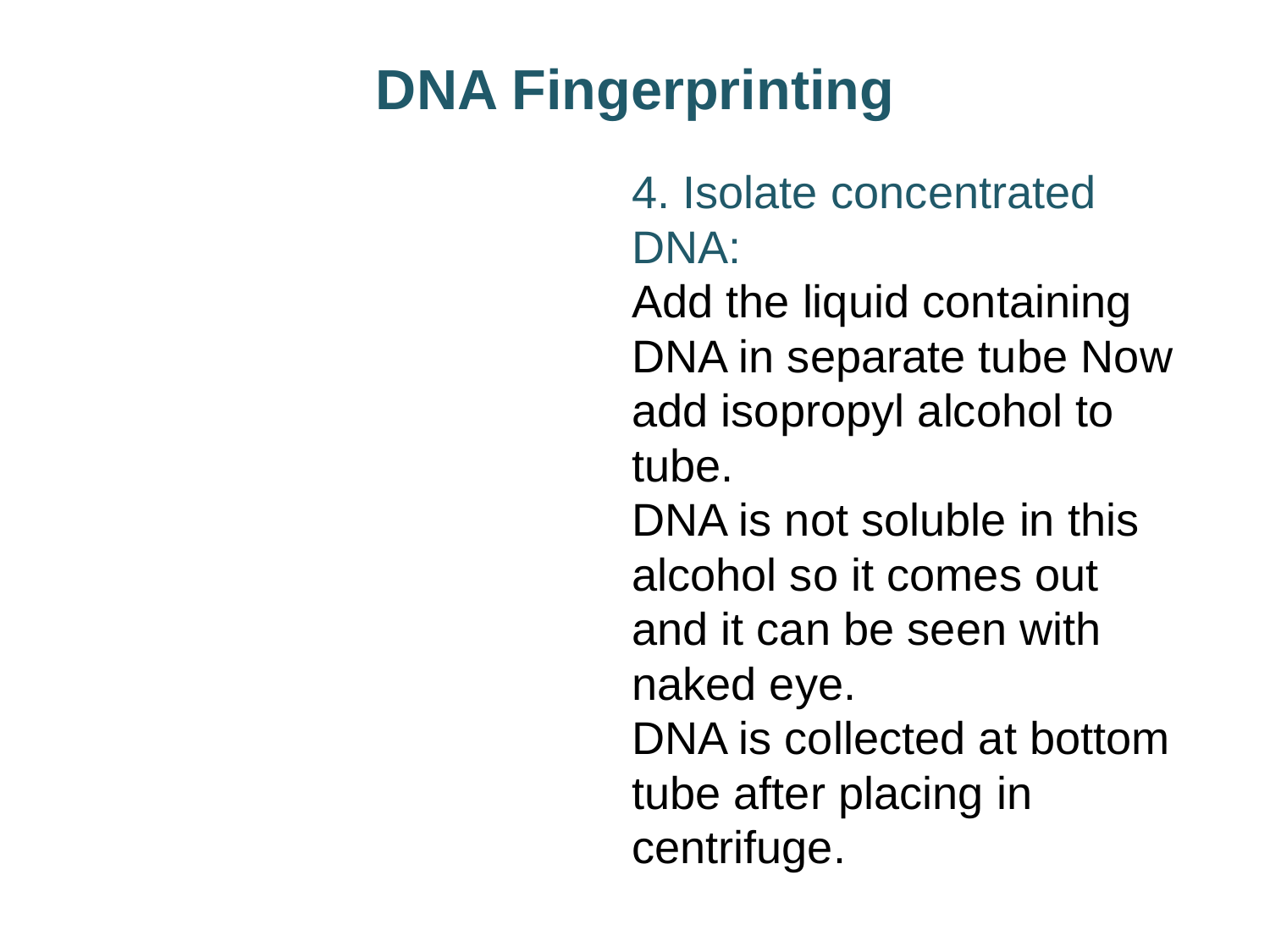

DNA Fingerprinting
4. Isolate concentrated DNA:
Add the liquid containing DNA in separate tube Now add isopropyl alcohol to tube.
DNA is not soluble in this alcohol so it comes out and it can be seen with naked eye.
DNA is collected at bottom tube after placing in centrifuge.